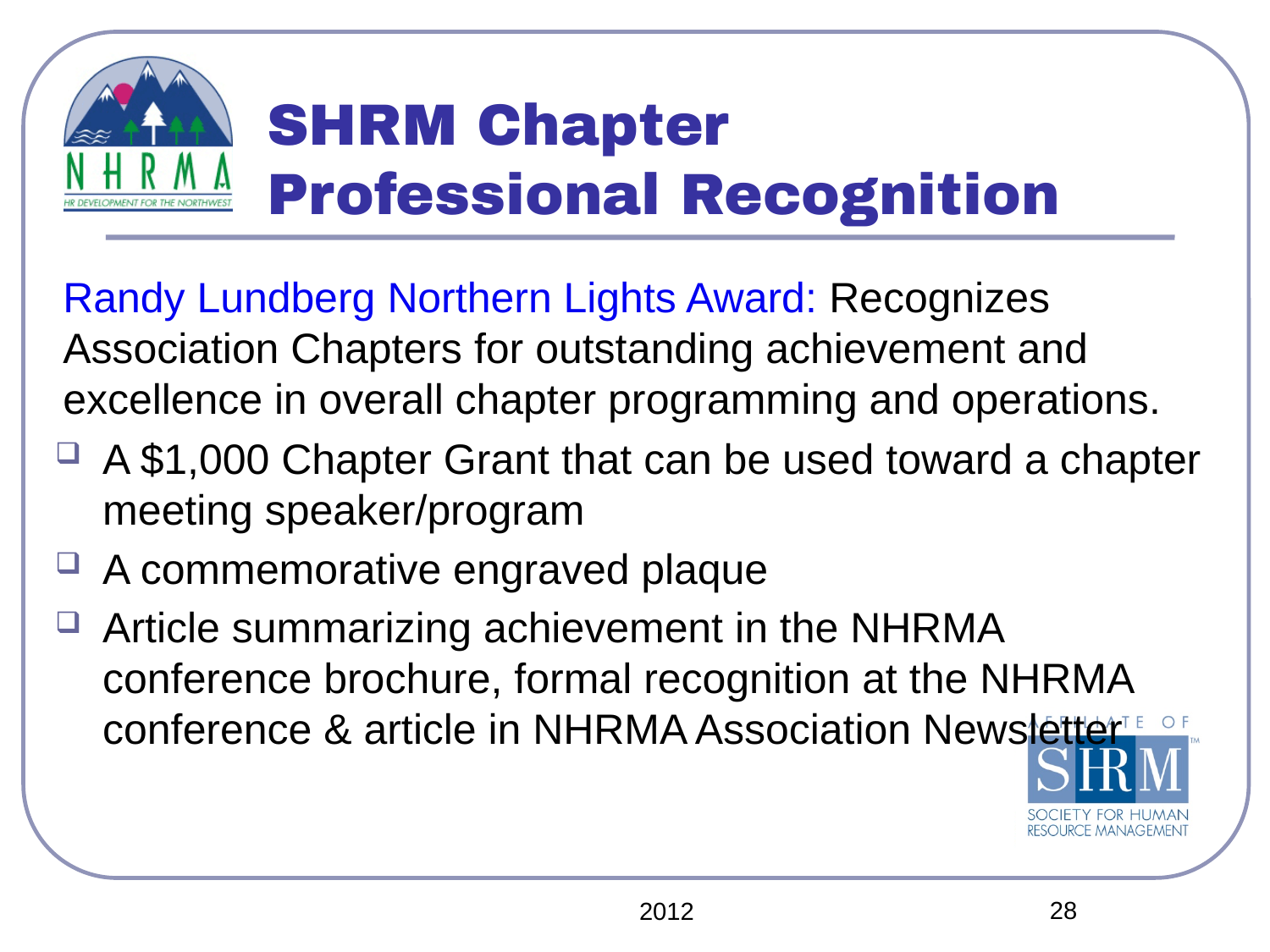

# SHRM Chapter Professional Recognition
Randy Lundberg Northern Lights Award: Recognizes Association Chapters for outstanding achievement and excellence in overall chapter programming and operations.
A $1,000 Chapter Grant that can be used toward a chapter meeting speaker/program
A commemorative engraved plaque
Article summarizing achievement in the NHRMA conference brochure, formal recognition at the NHRMA conference & article in NHRMA Association Newsletter
28
2012